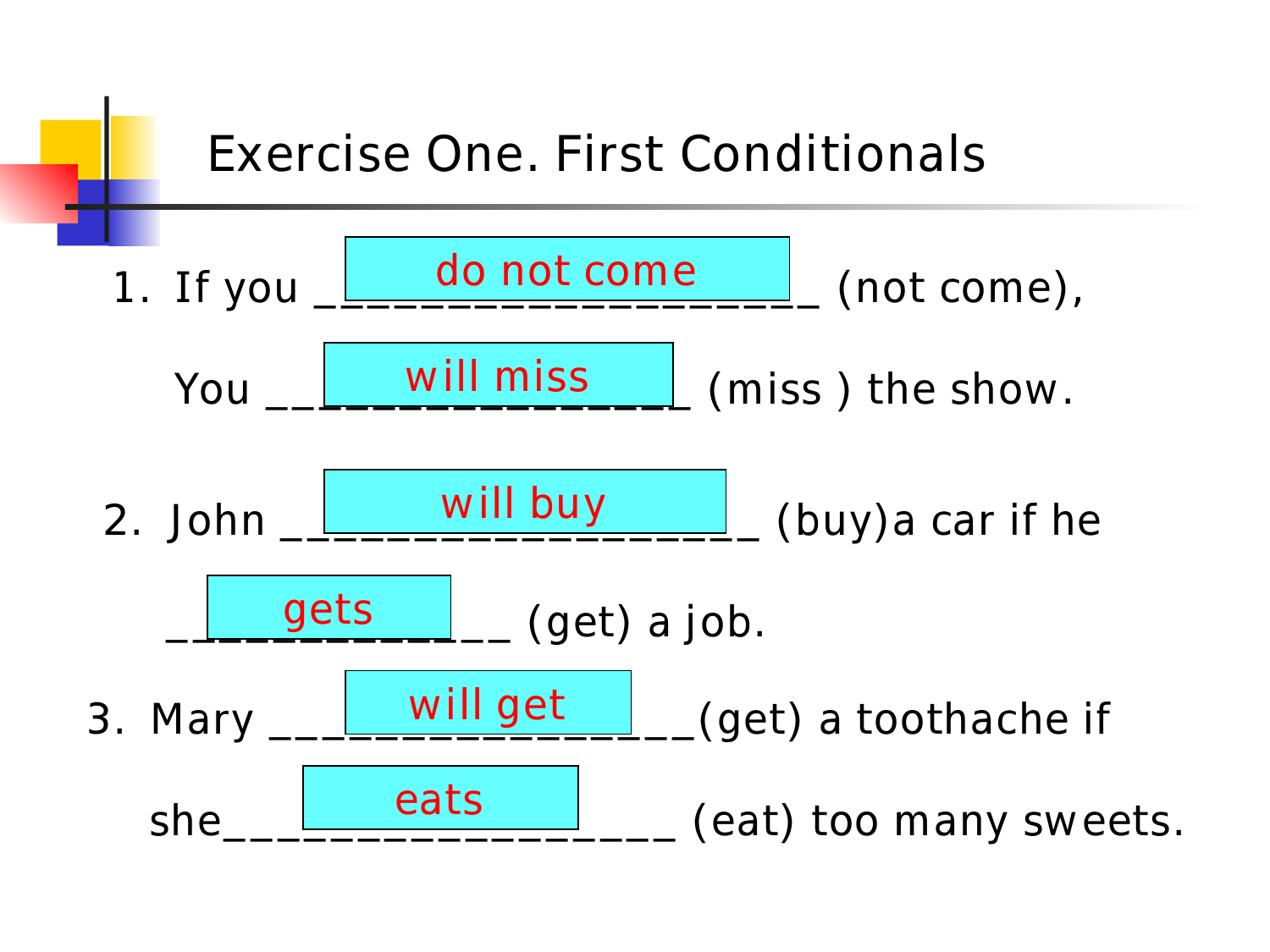

Exercise One. First Conditionals
do not come
If you ___________________ (not come),

     You ________________ (miss ) the show.
will miss
will buy
John __________________ (buy)a car if he

     _____________ (get) a job.
gets
will get
Mary ________________(get) a toothache if

     she_________________ (eat) too many sweets.
eats